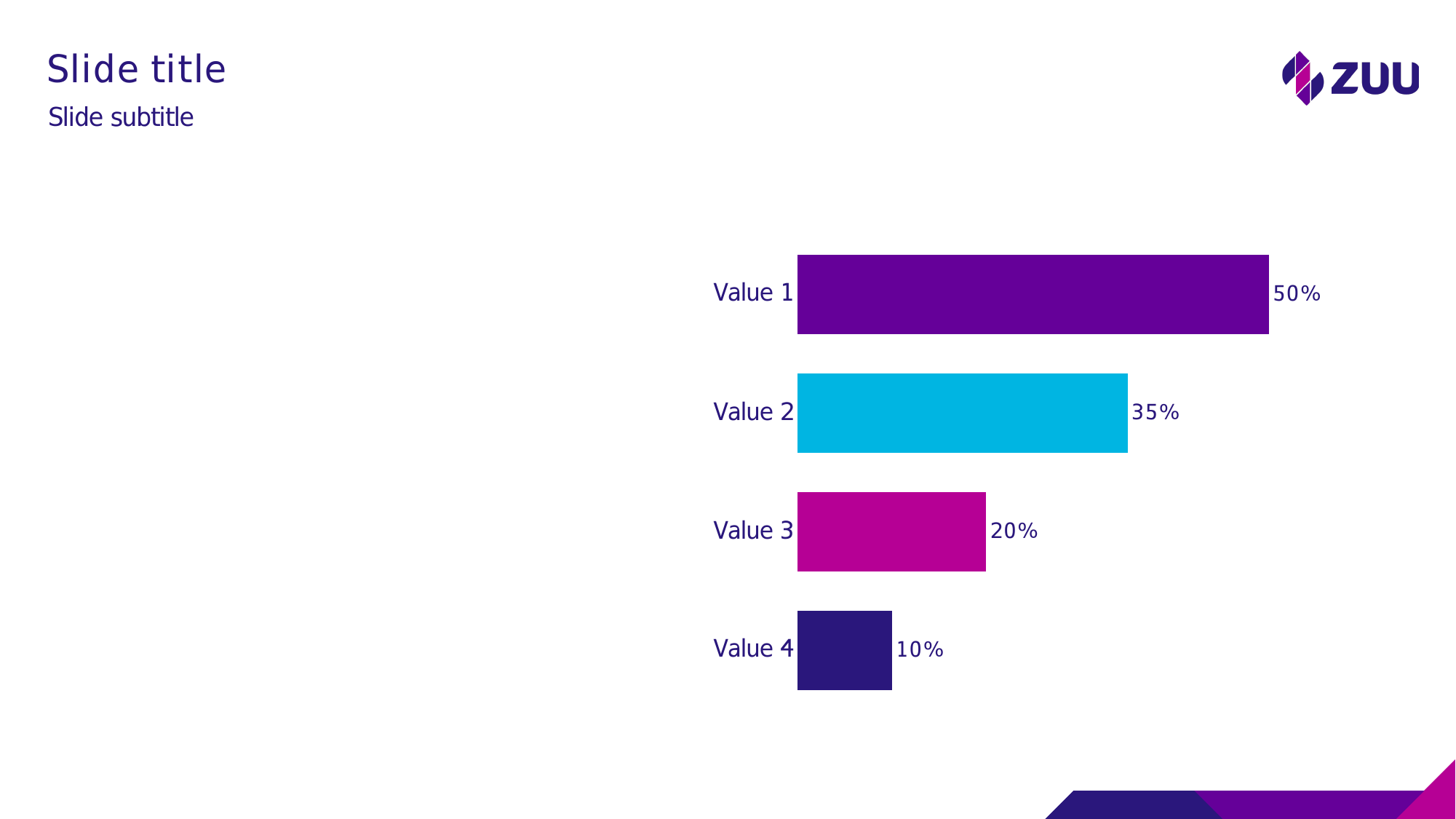

# Slide title
Slide subtitle

### Chart

| Category | Serie 1 |
|---|---|
| Value 4 | 0.1 |
| Value 3 | 0.2 |
| Value 2 | 0.35 |
| Value 1 | 0.5 |
15